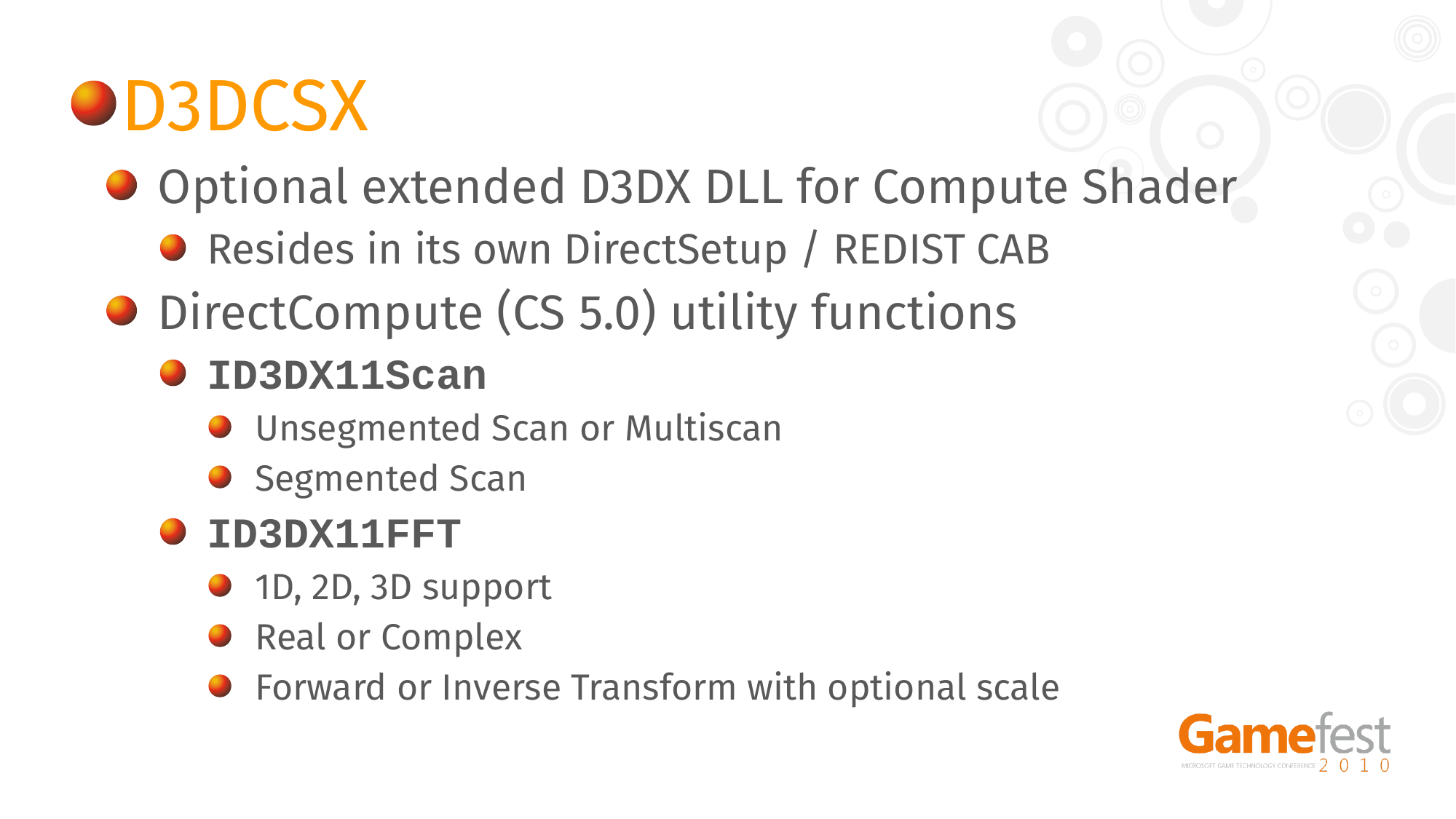

D3DCSX
Optional extended D3DX DLL for Compute Shader
Resides in its own DirectSetup / REDIST CAB
DirectCompute (CS 5.0) utility functions
ID3DX11Scan
Unsegmented Scan or Multiscan
Segmented Scan
ID3DX11FFT
1D, 2D, 3D support
Real or Complex
Forward or Inverse Transform with optional scale